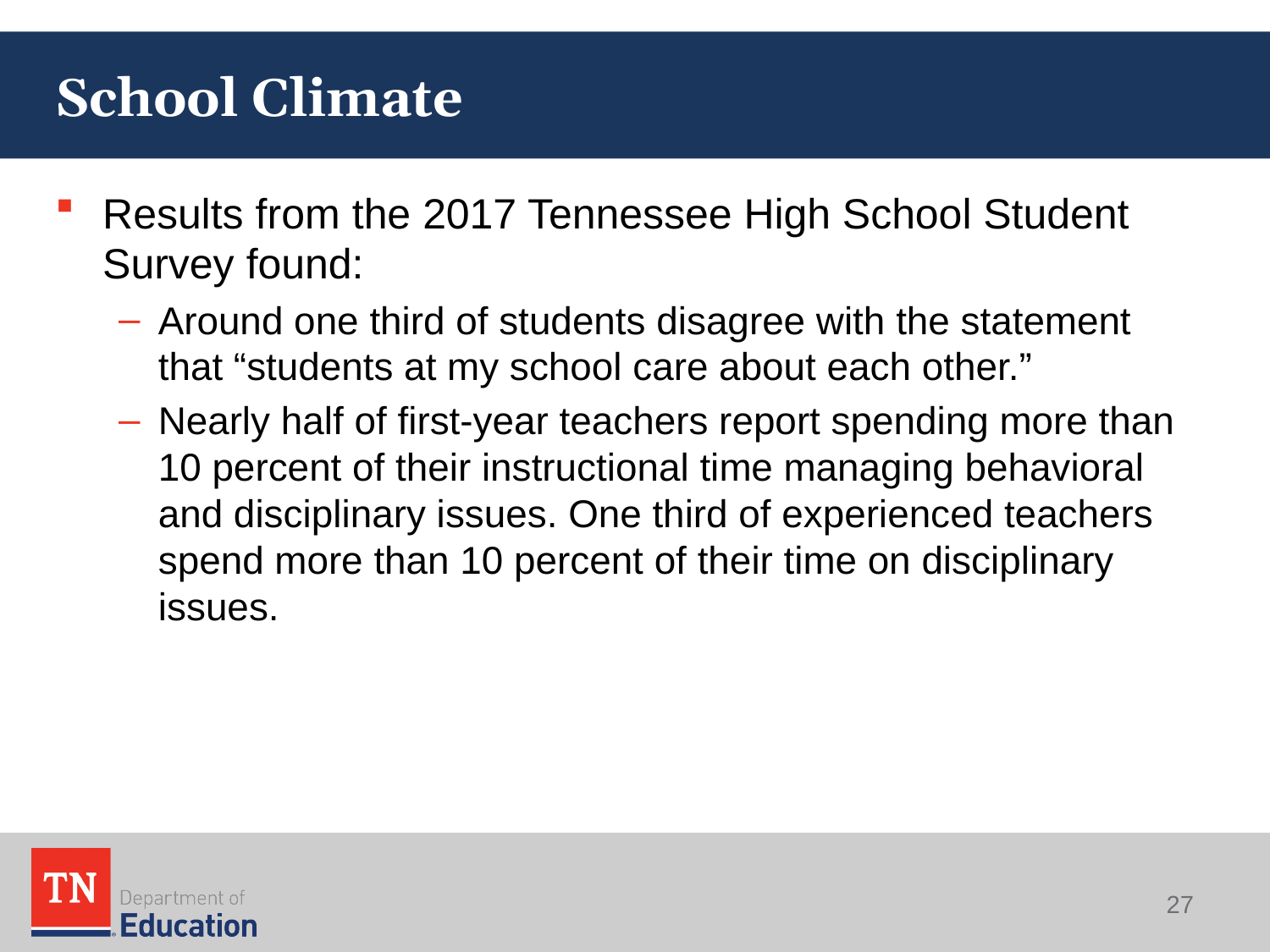

# School Climate
Results from the 2017 Tennessee High School Student Survey found:
Around one third of students disagree with the statement that “students at my school care about each other.”
Nearly half of first-year teachers report spending more than 10 percent of their instructional time managing behavioral and disciplinary issues. One third of experienced teachers spend more than 10 percent of their time on disciplinary issues.

27